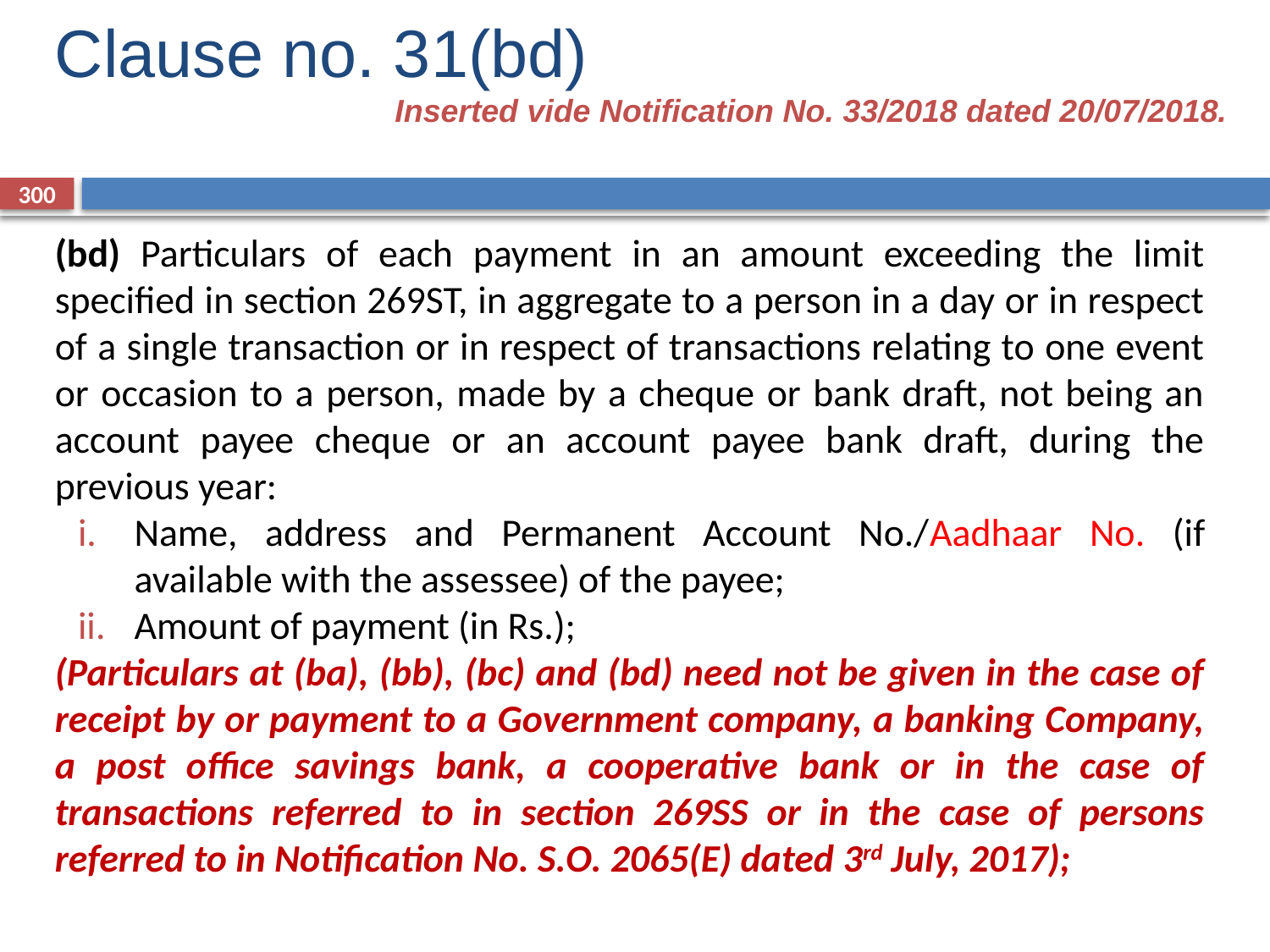

Clause no. 31(bd)
Inserted vide Notification No. 33/2018 dated 20/07/2018.

300
(bd) Particulars of each payment in an amount exceeding the limit specified in section 269ST, in aggregate to a person in a day or in respect of a single transaction or in respect of transactions relating to one event or occasion to a person, made by a cheque or bank draft, not being an account payee cheque or an account payee bank draft, during the previous year:
Name, address and Permanent Account No./Aadhaar No. (if available with the assessee) of the payee;
Amount of payment (in Rs.);
(Particulars at (ba), (bb), (bc) and (bd) need not be given in the case of receipt by or payment to a Government company, a banking Company, a post office savings bank, a cooperative bank or in the case of transactions referred to in section 269SS or in the case of persons referred to in Notification No. S.O. 2065(E) dated 3rd July, 2017);